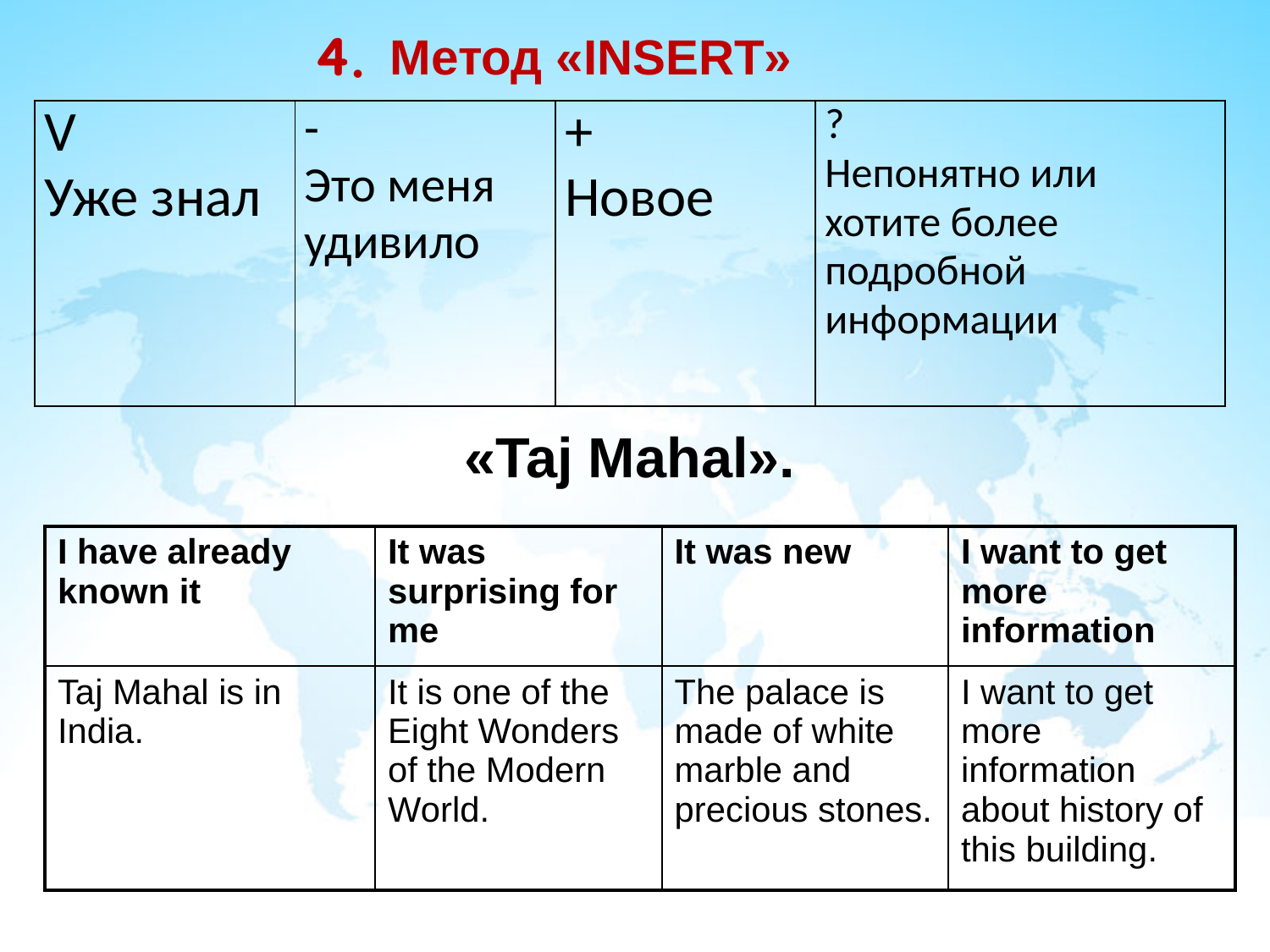

4. Метод «INSERT»
| V Уже знал | - Это меня удивило | + Новое | ? Непонятно или хотите более подробной информации |
| --- | --- | --- | --- |
«Taj Mahal».
| I have already known it | It was surprising for me | It was new | I want to get more information |
| --- | --- | --- | --- |
| Taj Mahal is in India. | It is one of the Eight Wonders of the Modern World. | The palace is made of white marble and precious stones. | I want to get more information about history of this building. |